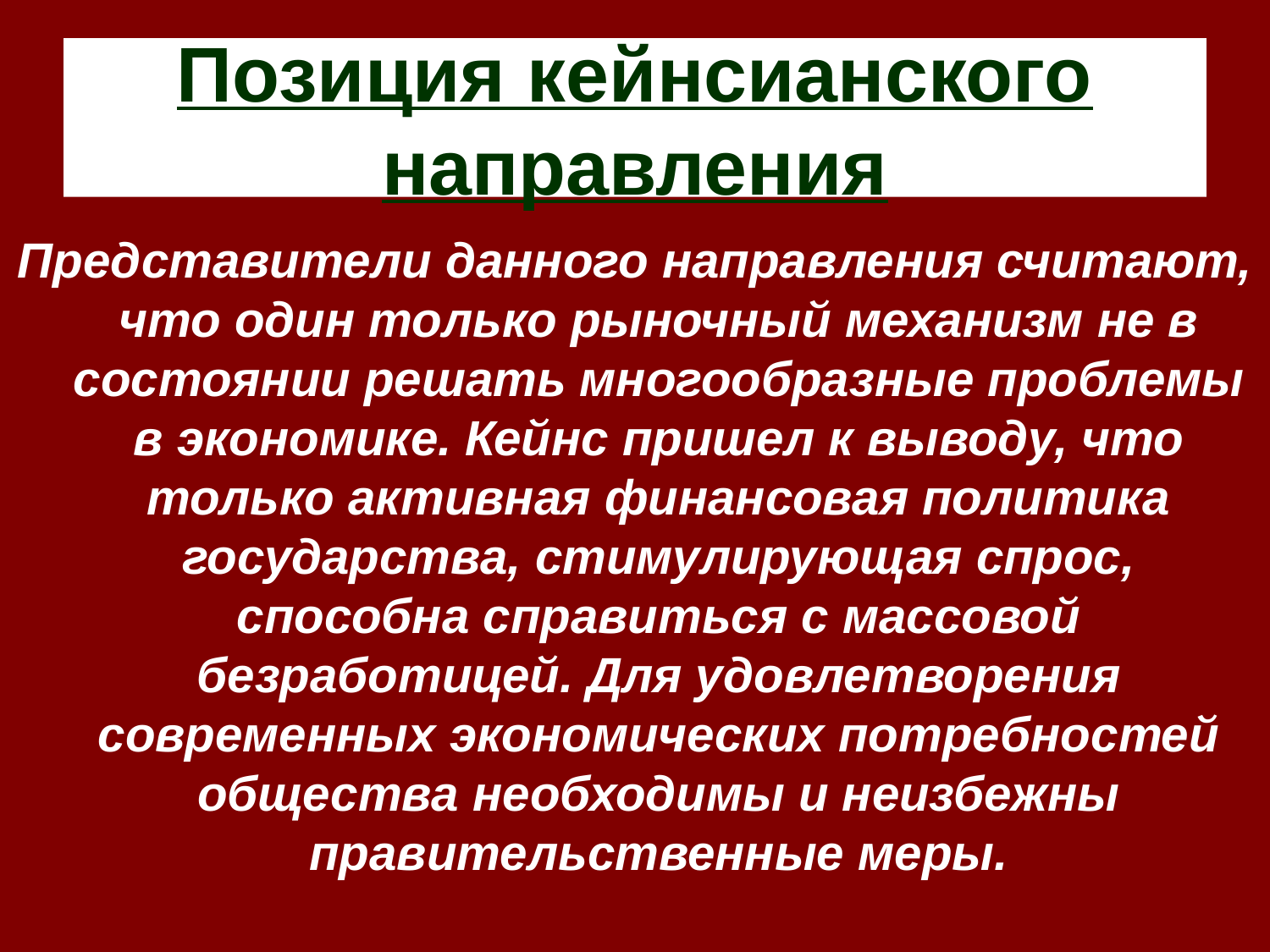

# Позиция кейнсианского направления
Представители данного направления считают, что один только рыночный механизм не в состоянии решать многообразные проблемы в экономике. Кейнс пришел к выводу, что только активная финансовая политика государства, стимулирующая спрос, способна справиться с массовой безработицей. Для удовлетворения современных экономических потребностей общества необходимы и неизбежны правительственные меры.